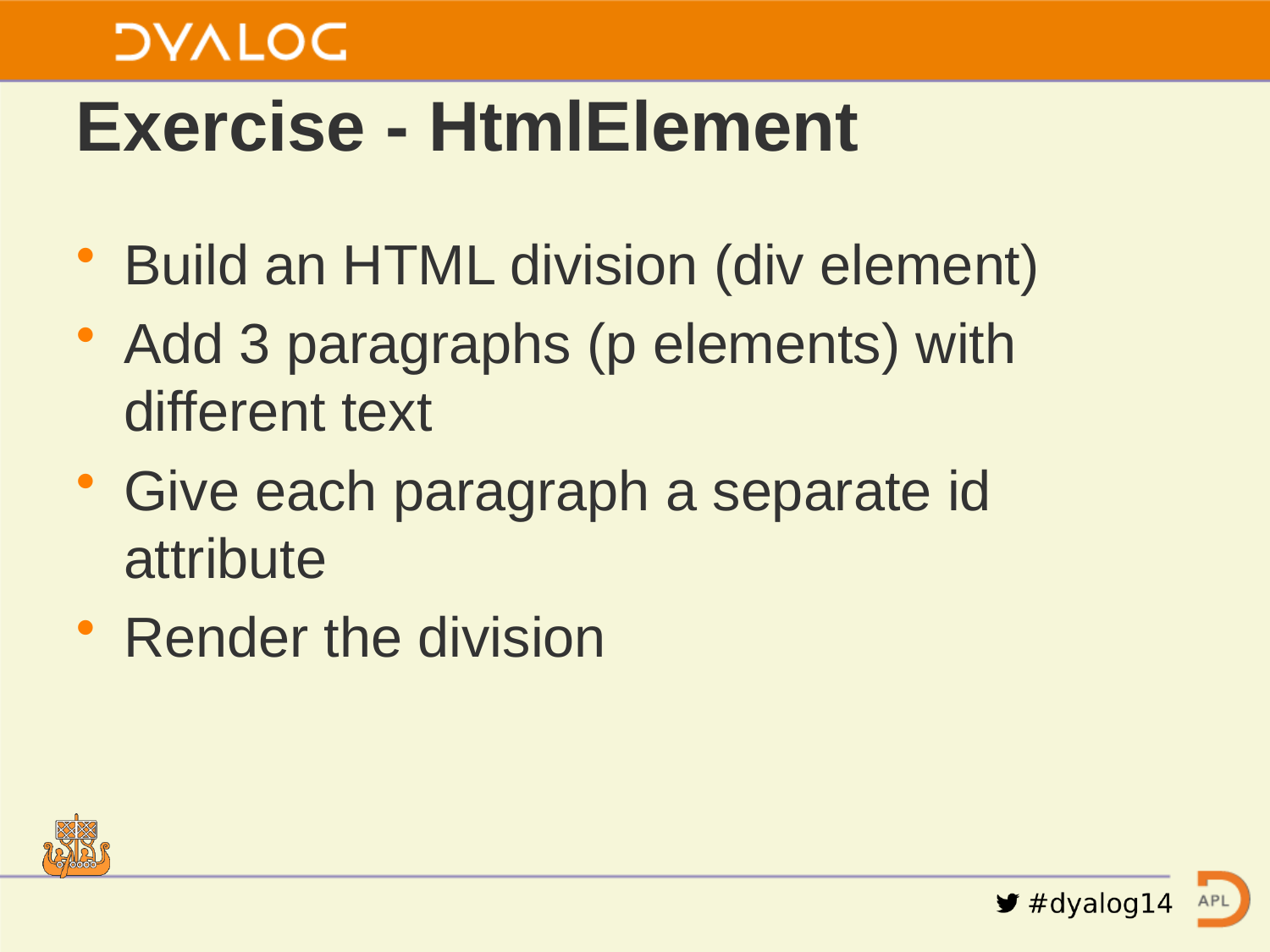

# Exercise - HtmlElement
Build an HTML division (div element)
Add 3 paragraphs (p elements) with different text
Give each paragraph a separate id attribute
Render the division